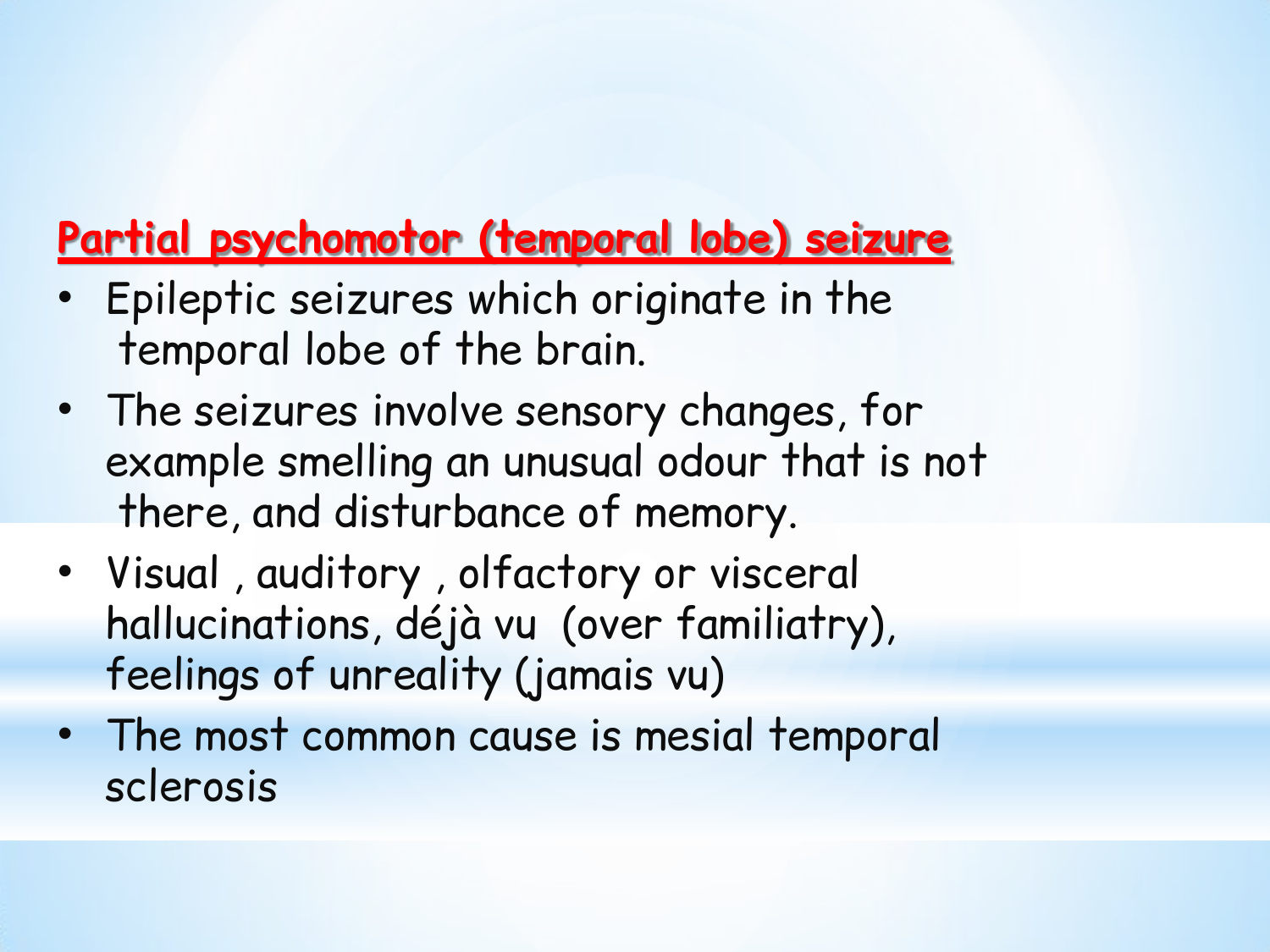

Partial psychomotor (temporal lobe) seizure
Epileptic seizures which originate in the  temporal lobe of the brain.
The seizures involve sensory changes, for  example smelling an unusual odour that is not  there, and disturbance of memory.
Visual , auditory , olfactory or visceral hallucinations, déjà vu  (over familiatry), feelings of unreality (jamais vu)
The most common cause is mesial temporal
sclerosis